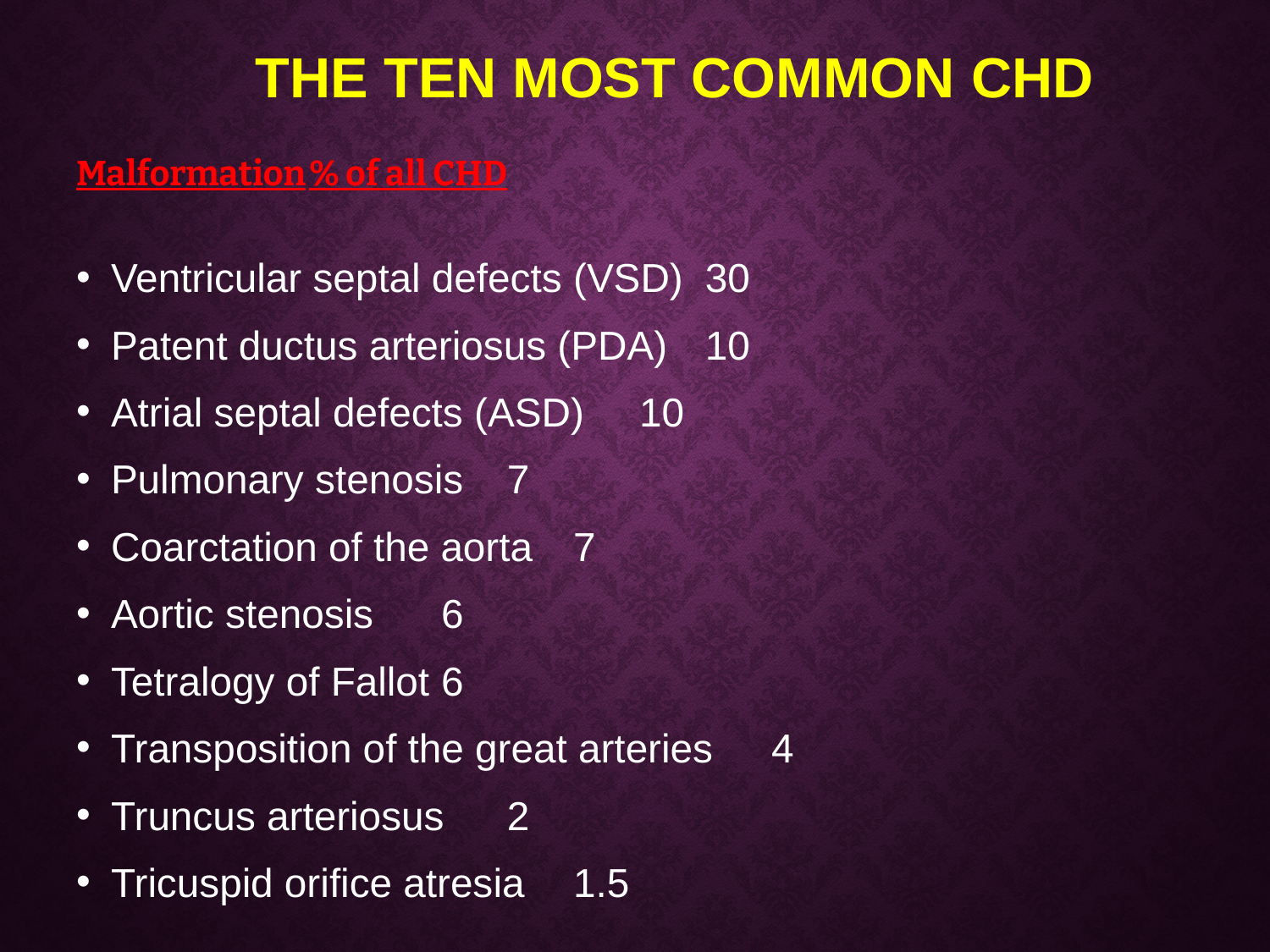

# The ten most common CHD
Malformation				% of all CHD

Ventricular septal defects (VSD)		30
Patent ductus arteriosus (PDA)		10
Atrial septal defects (ASD)			10
Pulmonary stenosis 				7
Coarctation of the aorta 			7
Aortic stenosis 				6
Tetralogy of Fallot 				6
Transposition of the great arteries 		4
Truncus arteriosus 				2
Tricuspid orifice atresia 			1.5